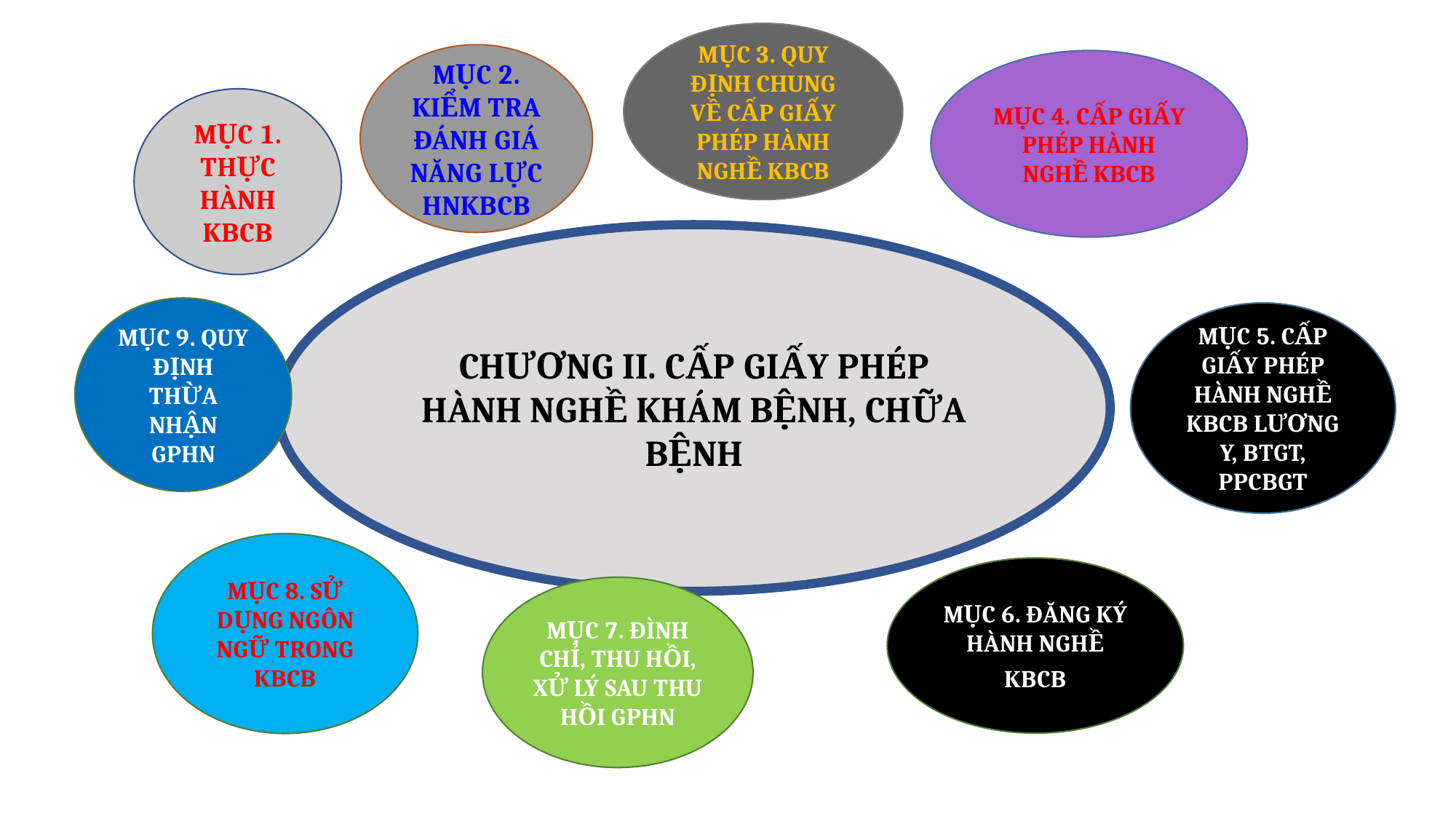

MỤC 3. QUY ĐỊNH CHUNG VỀ CẤP GIẤY PHÉP HÀNH NGHỀ KBCB
MỤC 2. KIỂM TRA ĐÁNH GIÁ NĂNG LỰC HNKBCB
MỤC 4. CẤP GIẤY PHÉP HÀNH NGHỀ KBCB
MỤC 1. THỰC HÀNH KBCB
CHƯƠNG II. CẤP GIẤY PHÉP HÀNH NGHỀ KHÁM BỆNH, CHỮA BỆNH
MỤC 9. QUY ĐỊNH THỪA NHẬN GPHN
MỤC 5. CẤP GIẤY PHÉP HÀNH NGHỀ KBCB LƯƠNG Y, BTGT, PPCBGT
MỤC 8. SỬ DỤNG NGÔN NGỮ TRONG KBCB
MỤC 6. ĐĂNG KÝ HÀNH NGHỀ
KBCB
MỤC 7. ĐÌNH CHỈ, THU HỒI, XỬ LÝ SAU THU HỒI GPHN